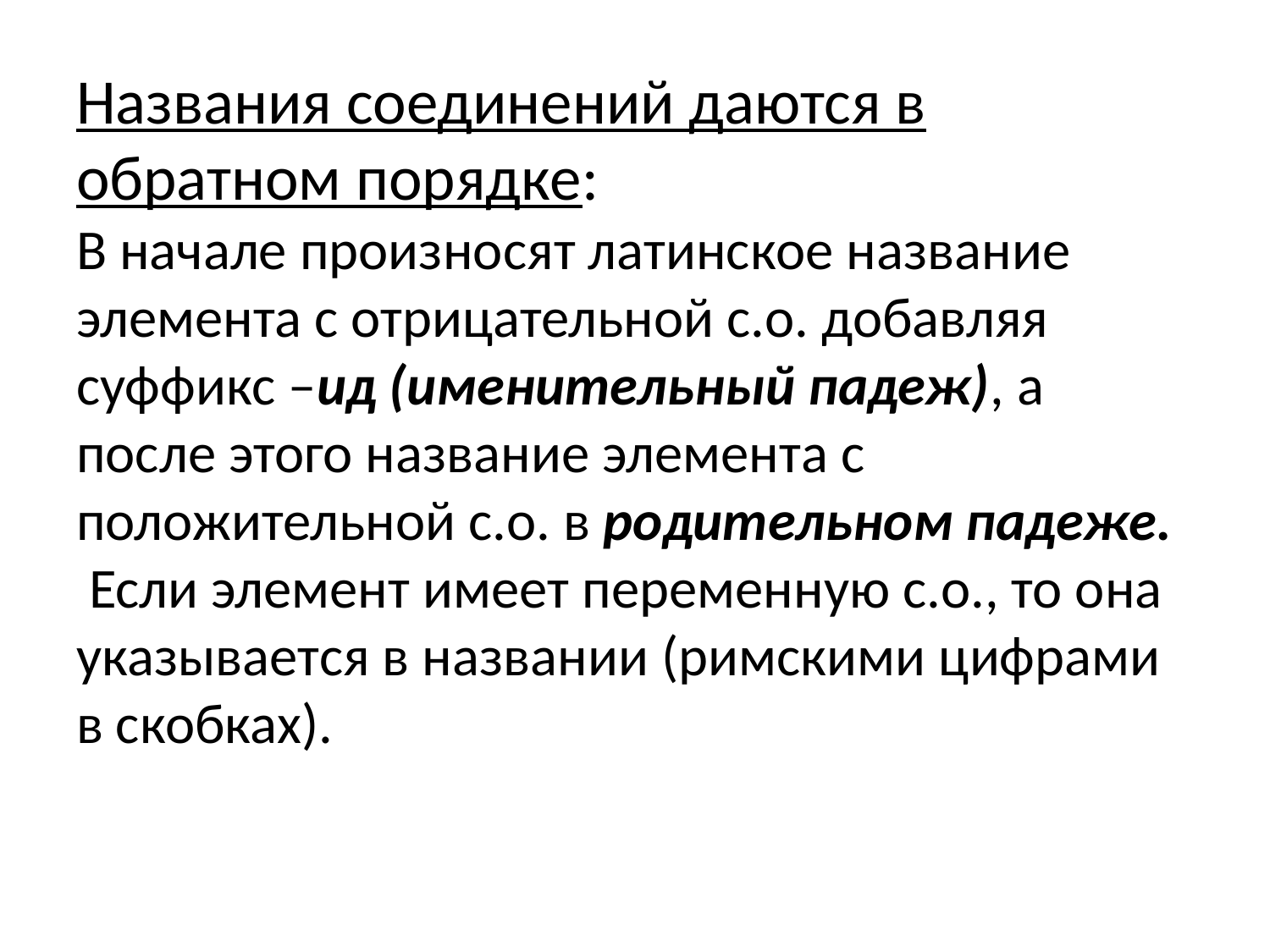

# Названия соединений даются в обратном порядке: В начале произносят латинское название элемента с отрицательной с.о. добавляя суффикс –ид (именительный падеж), а после этого название элемента с положительной с.о. в родительном падеже. Если элемент имеет переменную с.о., то она указывается в названии (римскими цифрами в скобках).